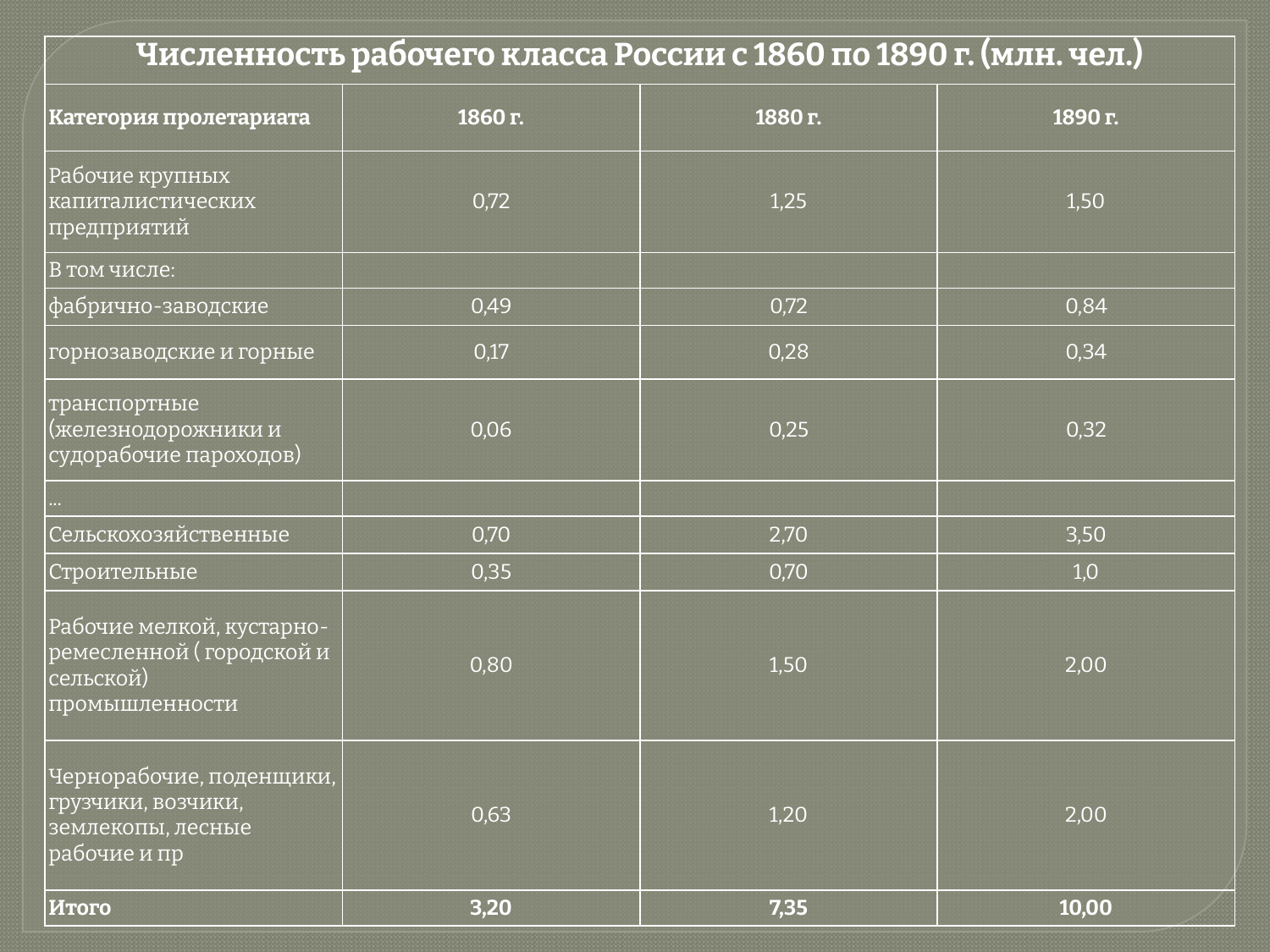

| Численность рабочего класса России с 1860 по 1890 г. (млн. чел.) |  |  |  |
| --- | --- | --- | --- |
| Категория пролетариата | 1860 г. | 1880 г. | 1890 г. |
| Рабочие крупных капиталистических предприятий | 0,72 | 1,25 | 1,50 |
| В том числе: |  |  |  |
| фабрично-заводские | 0,49 | 0,72 | 0,84 |
| горнозаводские и горные | 0,17 | 0,28 | 0,34 |
| транспортные (железнодорожники и судорабочие пароходов) | 0,06 | 0,25 | 0,32 |
| ... |  |  |  |
| Сельскохозяйственные | 0,70 | 2,70 | 3,50 |
| Строительные | 0,35 | 0,70 | 1,0 |
| Рабочие мелкой, кустарно-ремесленной ( городской и сельской) промышленности | 0,80 | 1,50 | 2,00 |
| Чернорабочие, поденщики, грузчики, возчики, землекопы, лесные рабочие и пр | 0,63 | 1,20 | 2,00 |
| Итого | 3,20 | 7,35 | 10,00 |